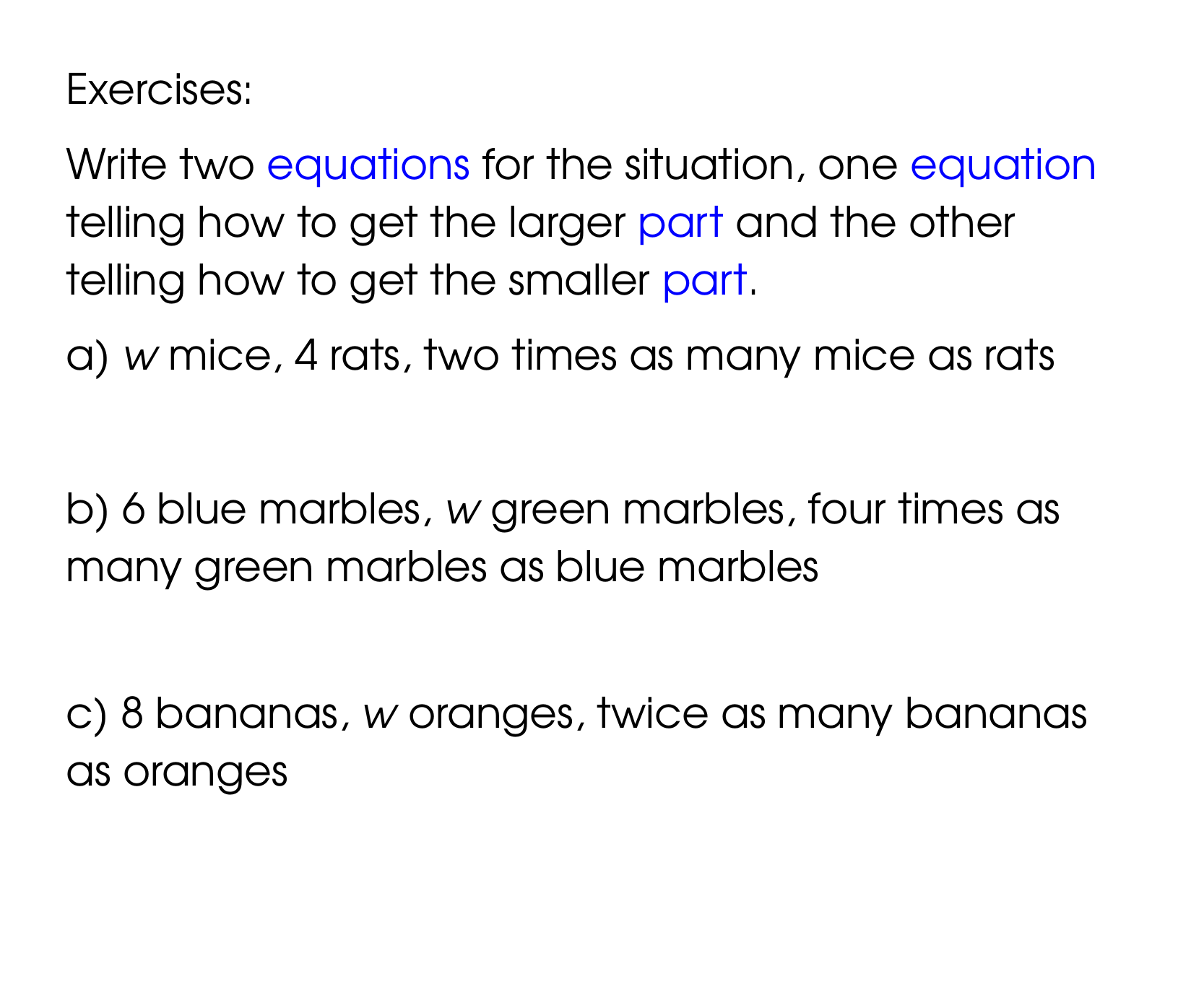

Exercises:
Write two equations for the situation, one equation telling how to get the larger part and the other telling how to get the smaller part.
a) w mice, 4 rats, two times as many mice as rats
b) 6 blue marbles, w green marbles, four times as many green marbles as blue marbles
c) 8 bananas, w oranges, twice as many bananas as oranges